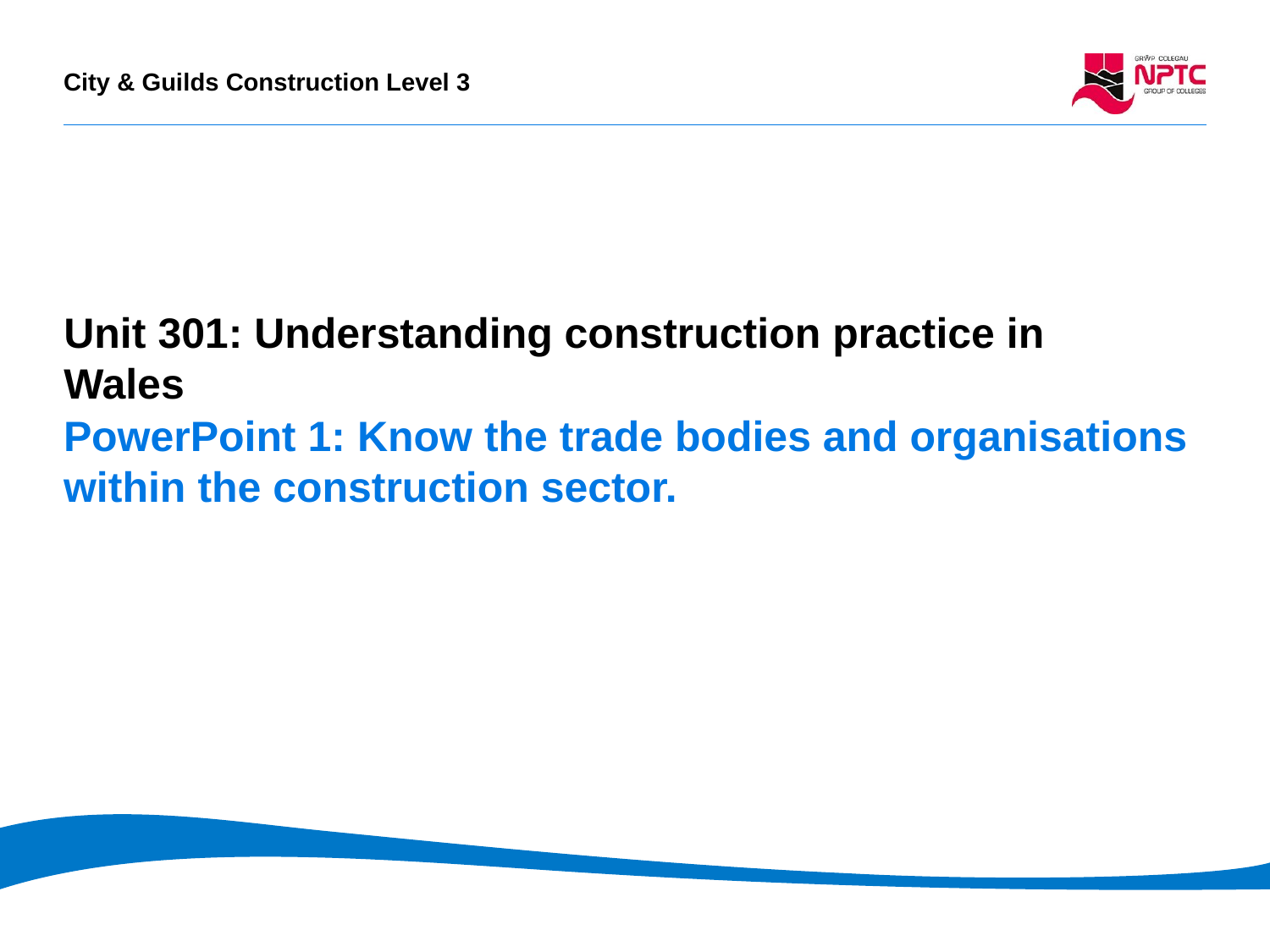

PowerPoint presentation 1.1
Unit 301: Understanding construction practice in Wales
Unit 101: Introduction to the Built Environment
# PowerPoint 1: Know the trade bodies and organisations within the construction sector.